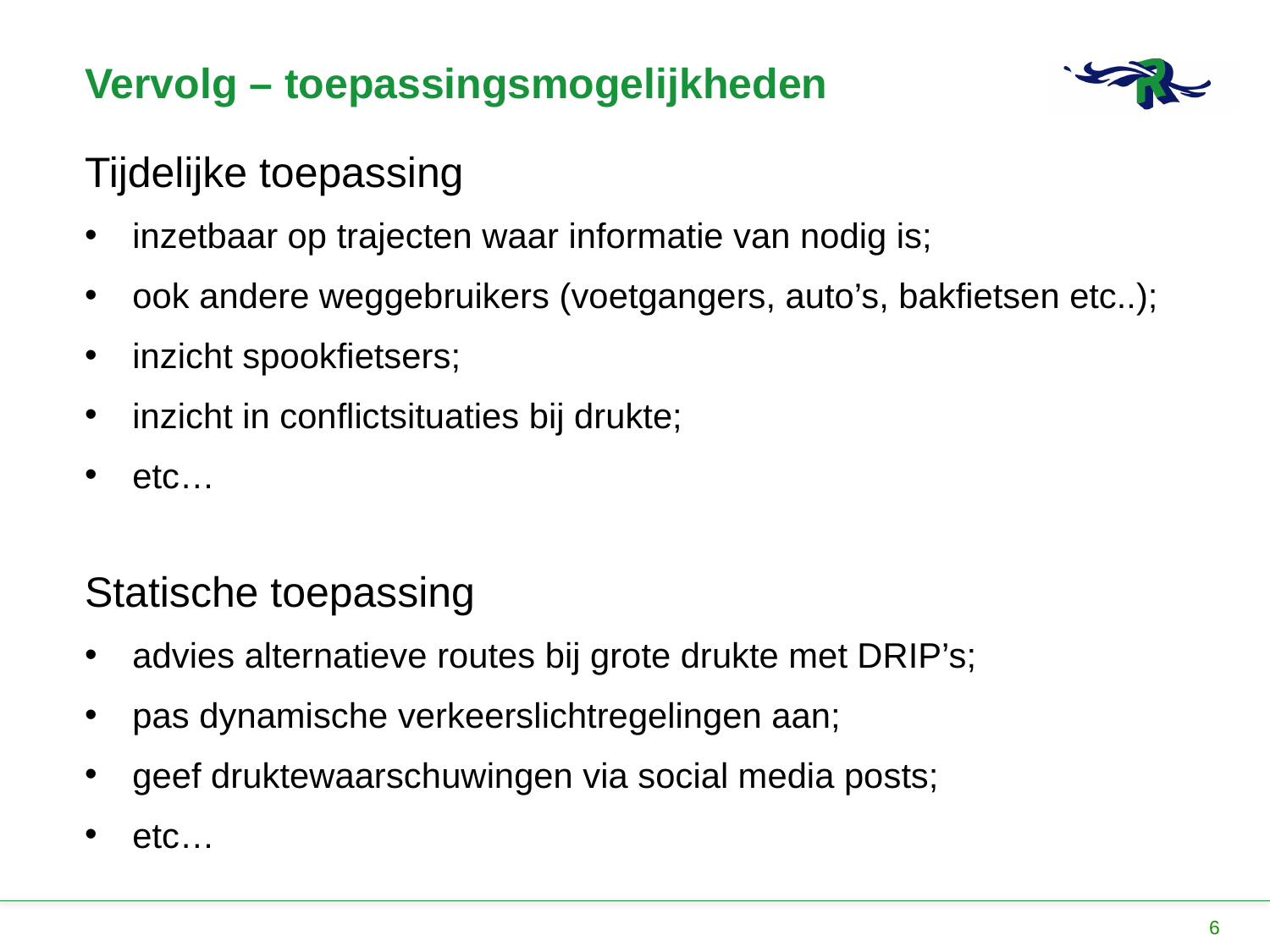

# Vervolg – toepassingsmogelijkheden
Tijdelijke toepassing
inzetbaar op trajecten waar informatie van nodig is;
ook andere weggebruikers (voetgangers, auto’s, bakfietsen etc..);
inzicht spookfietsers;
inzicht in conflictsituaties bij drukte;
etc…

Statische toepassing
advies alternatieve routes bij grote drukte met DRIP’s;
pas dynamische verkeerslichtregelingen aan;
geef druktewaarschuwingen via social media posts;
etc…
6